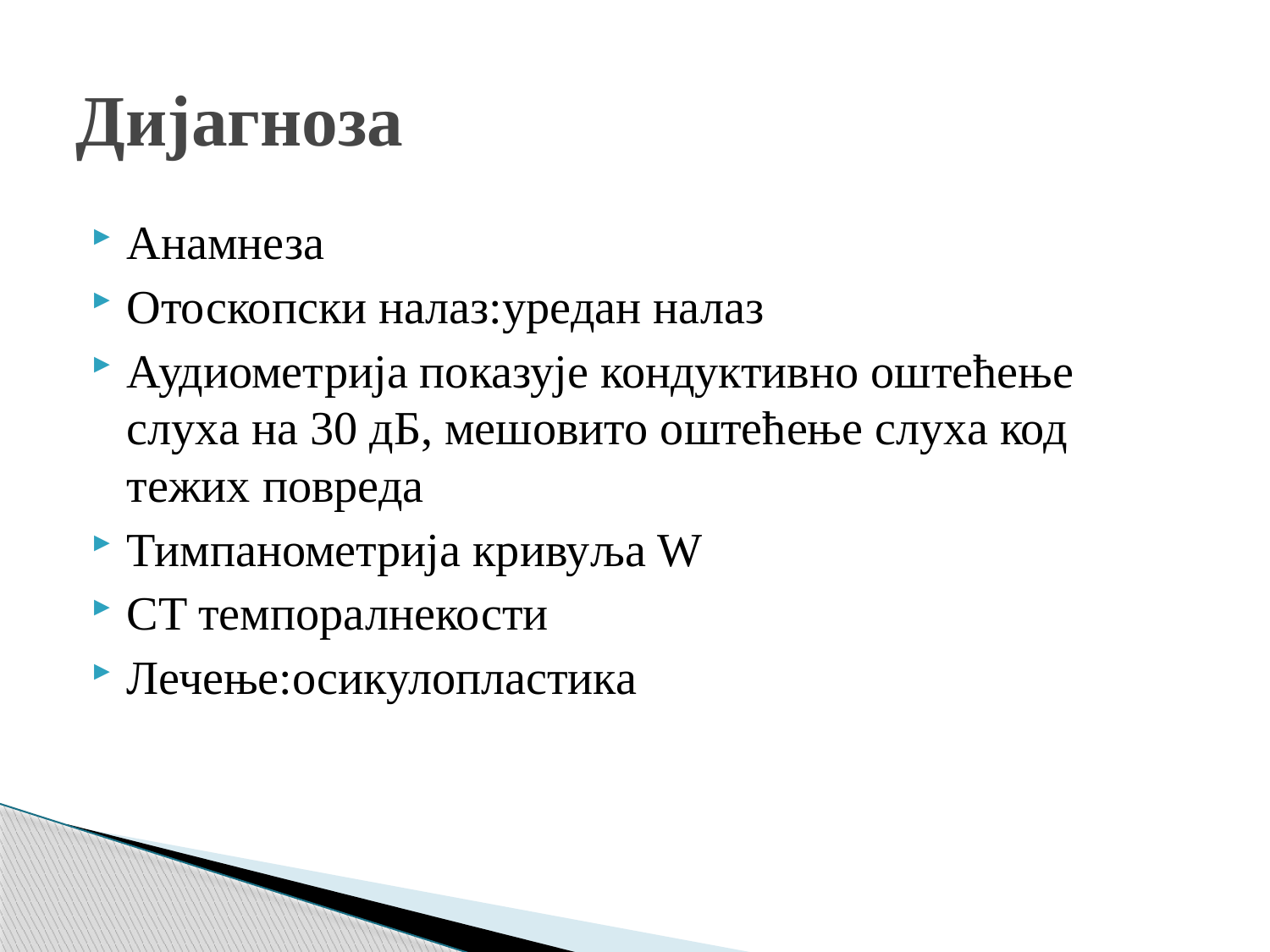

# Дијагноза
Анамнеза
Отоскопски налаз:уредан налаз
Аудиометрија показује кондуктивно оштећење слуха на 30 дБ, мешовито оштећење слуха код тежих повреда
Тимпанометрија кривуља W
CT темпоралнекости
Лечење:осикулопластика